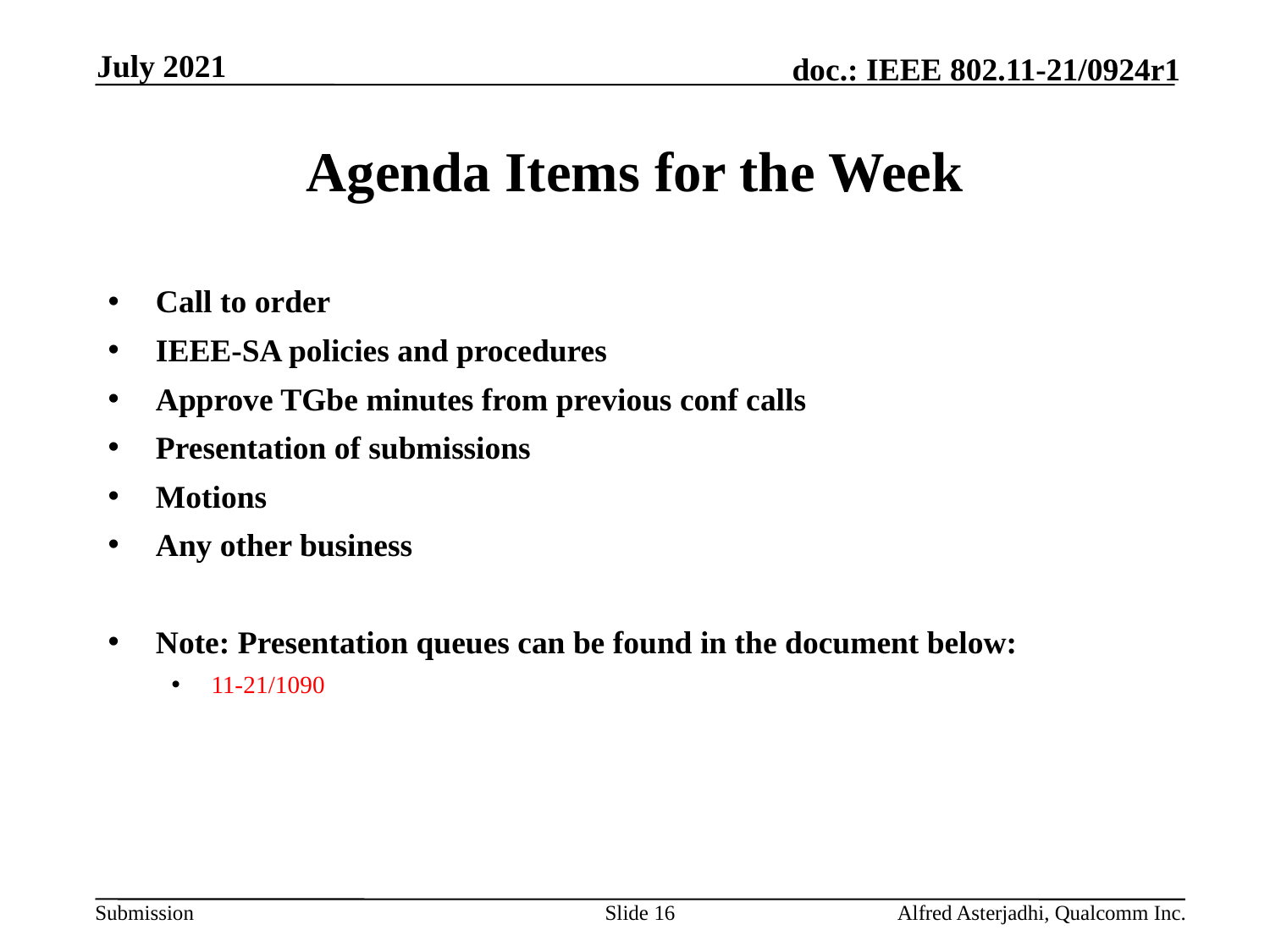

July 2021
# Agenda Items for the Week
Call to order
IEEE-SA policies and procedures
Approve TGbe minutes from previous conf calls
Presentation of submissions
Motions
Any other business

Note: Presentation queues can be found in the document below:
11-21/1090

Slide 16
Alfred Asterjadhi, Qualcomm Inc.